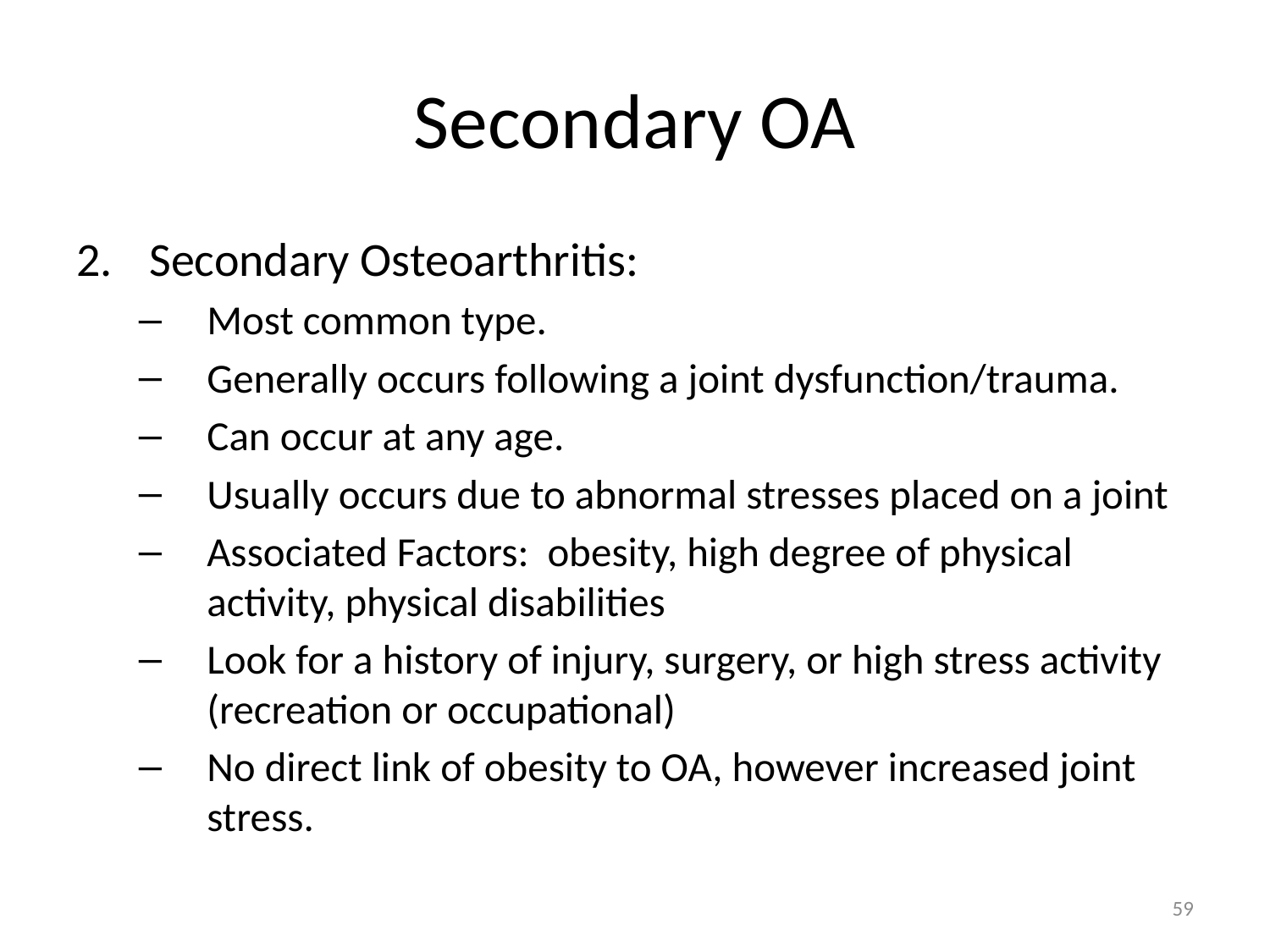

# Secondary OA
Secondary Osteoarthritis:
Most common type.
Generally occurs following a joint dysfunction/trauma.
Can occur at any age.
Usually occurs due to abnormal stresses placed on a joint
Associated Factors:  obesity, high degree of physical activity, physical disabilities
Look for a history of injury, surgery, or high stress activity (recreation or occupational)
No direct link of obesity to OA, however increased joint stress.

59